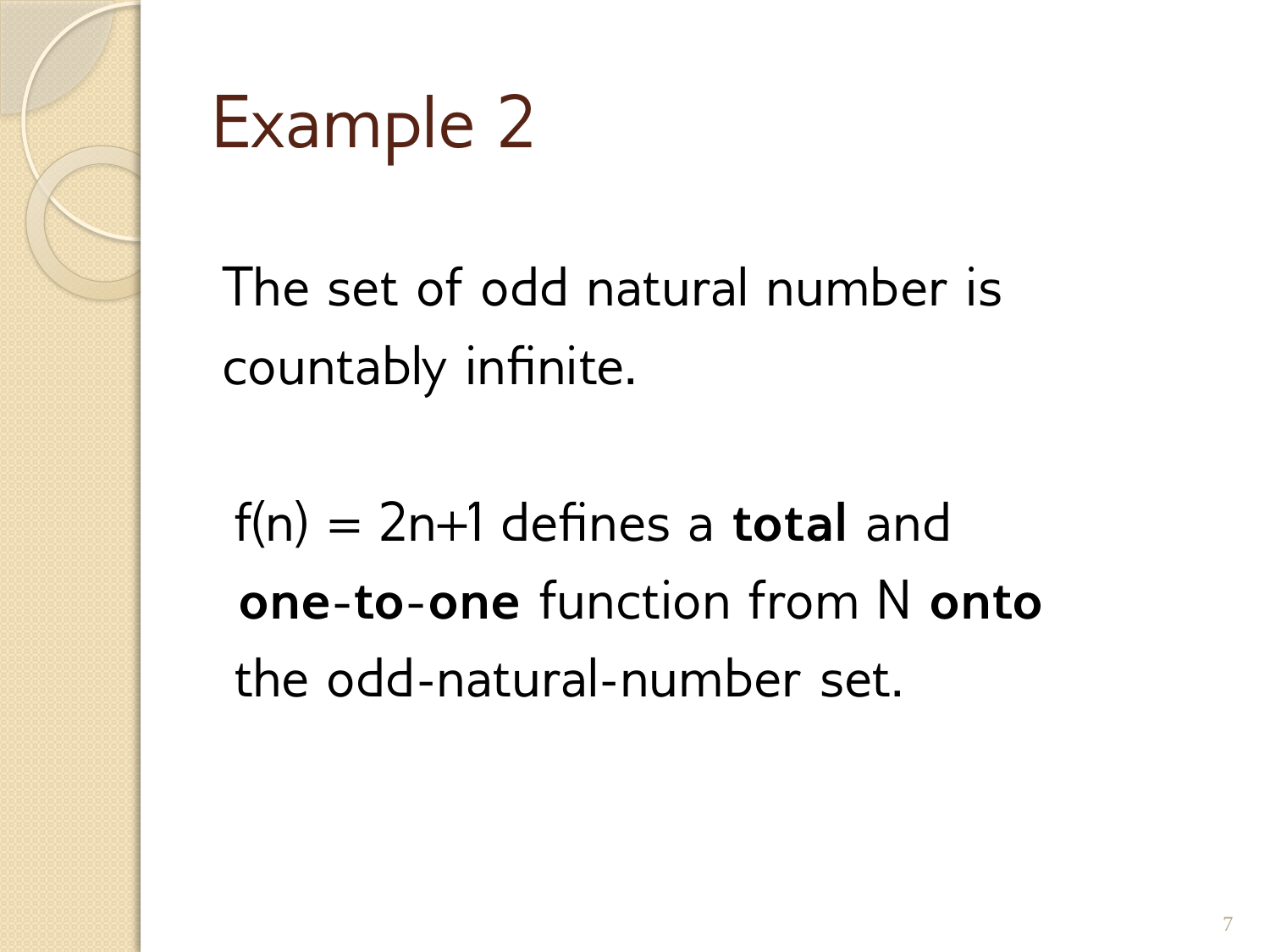

# Example 2
	The set of odd natural number is
	countably infinite.

   f(n) = 2n+1 defines a total and
   one-to-one function from N onto
   the odd-natural-number set.
7